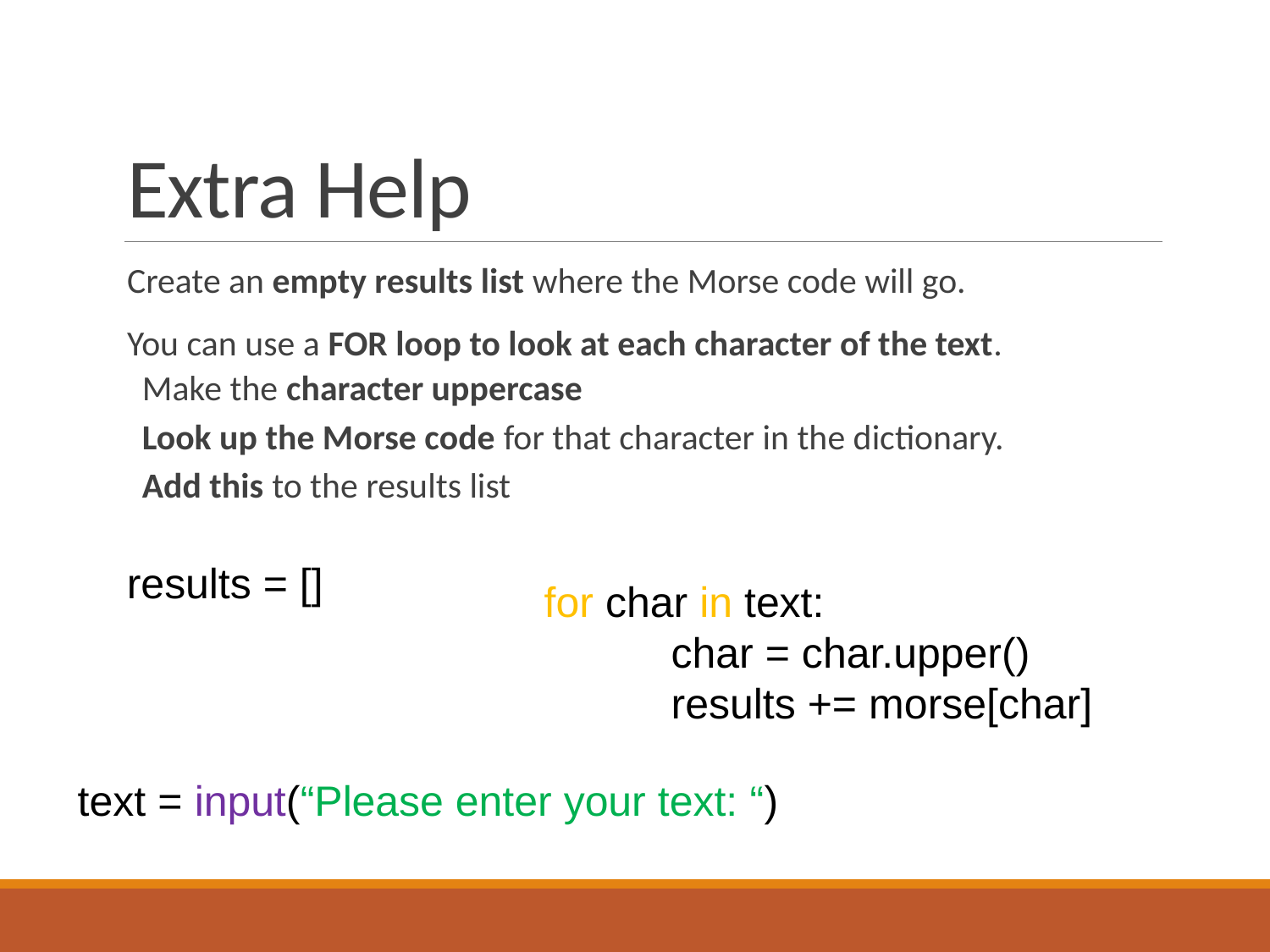

# Extra Help
Create an empty results list where the Morse code will go.
You can use a FOR loop to look at each character of the text.
Make the character uppercase
Look up the Morse code for that character in the dictionary.
Add this to the results list

results = []
for char in text:
	char = char.upper()
	results += morse[char]
text = input(“Please enter your text: “)